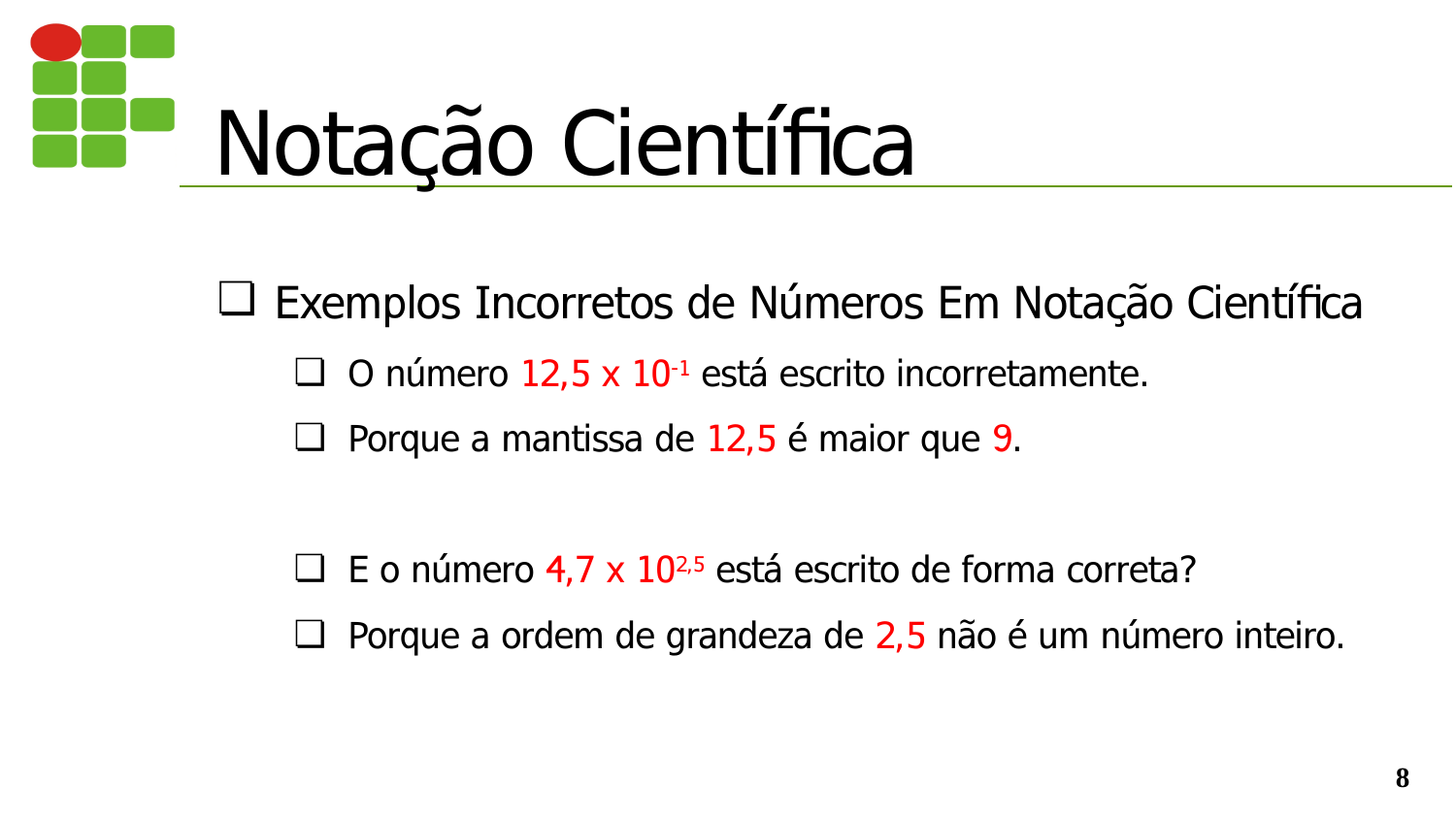

# Notação Científica
Exemplos Incorretos de Números Em Notação Científica
O número 12,5 x 10-1 está escrito incorretamente.
Porque a mantissa de 12,5 é maior que 9.

E o número 4,7 x 102,5 está escrito de forma correta?
Porque a ordem de grandeza de 2,5 não é um número inteiro.

8